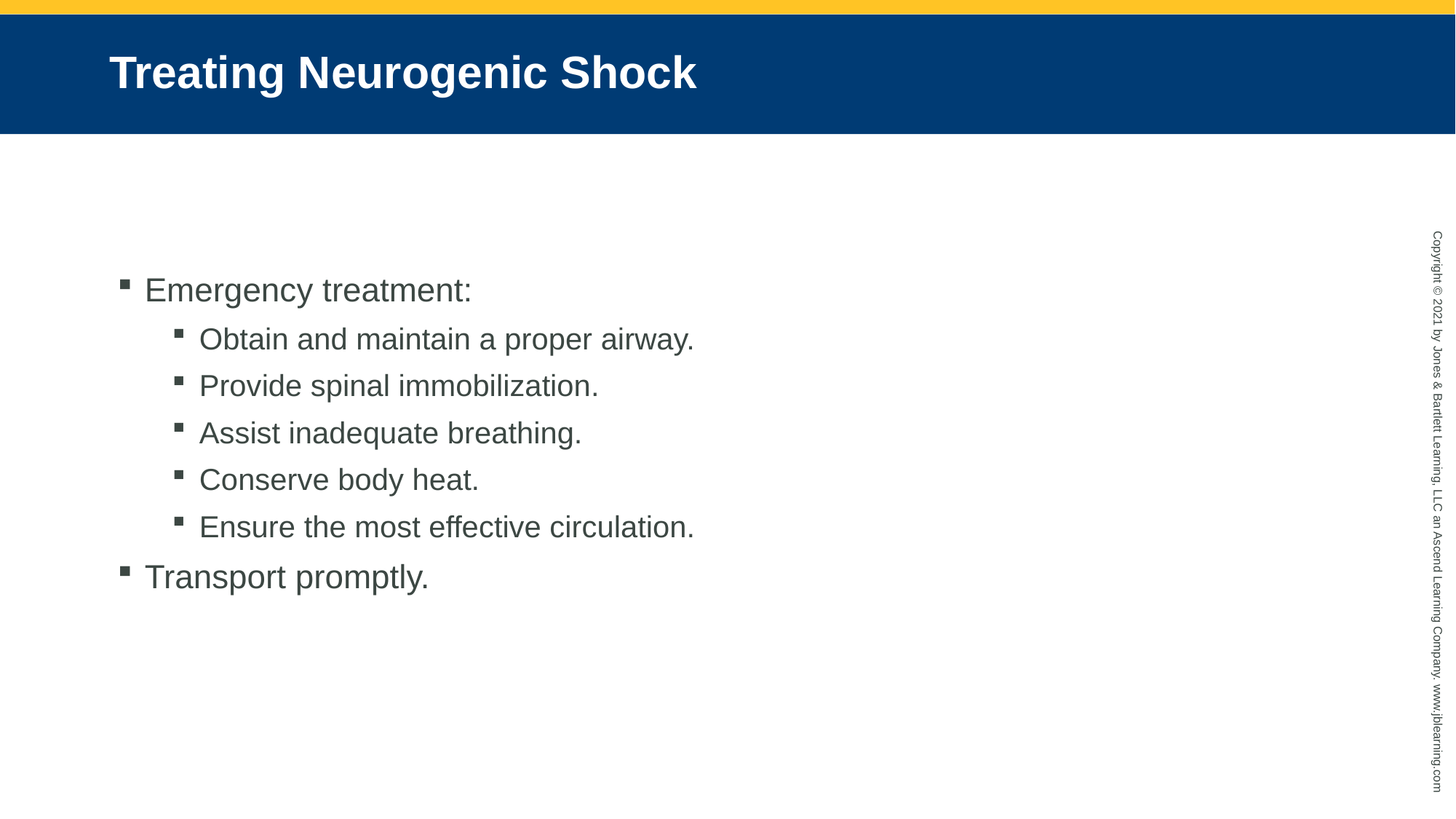

# Treating Neurogenic Shock
Emergency treatment:
Obtain and maintain a proper airway.
Provide spinal immobilization.
Assist inadequate breathing.
Conserve body heat.
Ensure the most effective circulation.
Transport promptly.